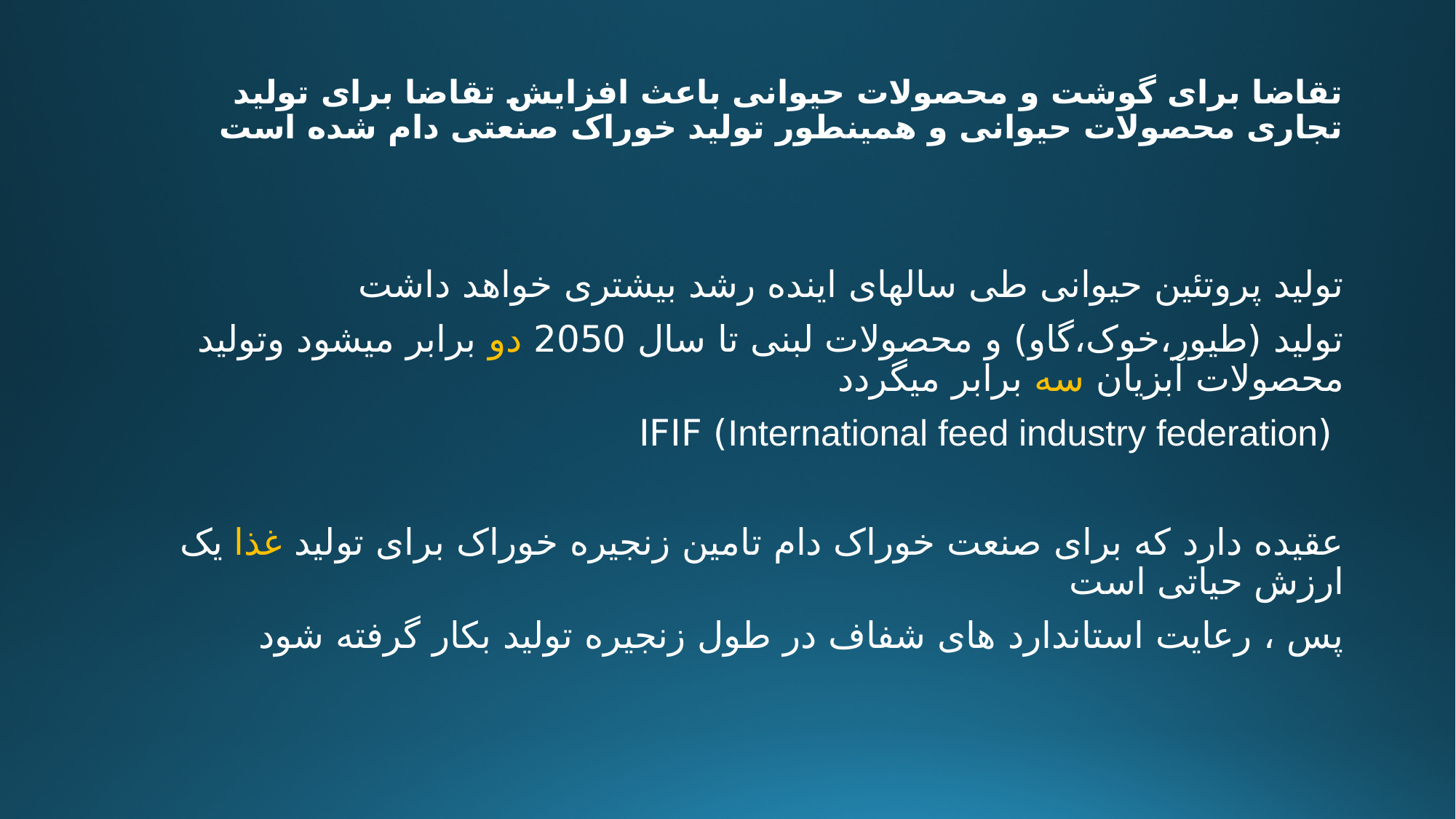

# تقاضا برای گوشت و محصولات حیوانی باعث افزایش تقاضا برای تولید تجاری محصولات حیوانی و همینطور تولید خوراک صنعتی دام شده است

تولید پروتئین حیوانی طی سالهای اینده رشد بیشتری خواهد داشت
تولید (طیور،خوک،گاو) و محصولات لبنی تا سال 2050 دو برابر میشود وتولید محصولات آبزیان سه برابر میگردد
 (International feed industry federation) IFIF

عقیده دارد که برای صنعت خوراک دام تامین زنجیره خوراک برای تولید غذا یک ارزش حیاتی است
پس ، رعایت استاندارد های شفاف در طول زنجیره تولید بکار گرفته شود